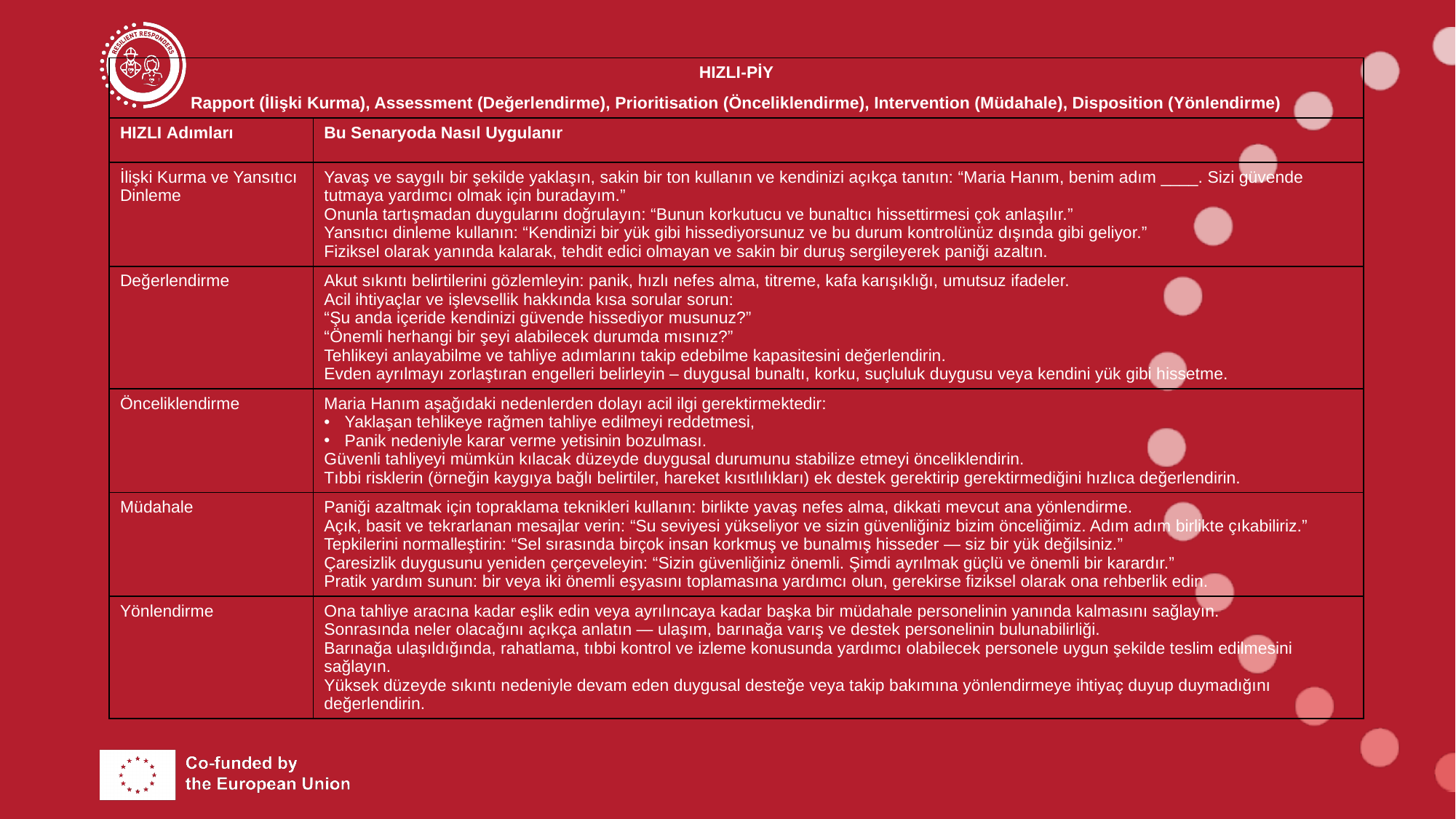

| HIZLI-PİY Rapport (İlişki Kurma), Assessment (Değerlendirme), Prioritisation (Önceliklendirme), Intervention (Müdahale), Disposition (Yönlendirme) |  |
| --- | --- |
| HIZLI Adımları | Bu Senaryoda Nasıl Uygulanır |
| İlişki Kurma ve Yansıtıcı Dinleme | Yavaş ve saygılı bir şekilde yaklaşın, sakin bir ton kullanın ve kendinizi açıkça tanıtın: “Maria Hanım, benim adım \_\_\_\_. Sizi güvende tutmaya yardımcı olmak için buradayım.” Onunla tartışmadan duygularını doğrulayın: “Bunun korkutucu ve bunaltıcı hissettirmesi çok anlaşılır.” Yansıtıcı dinleme kullanın: “Kendinizi bir yük gibi hissediyorsunuz ve bu durum kontrolünüz dışında gibi geliyor.” Fiziksel olarak yanında kalarak, tehdit edici olmayan ve sakin bir duruş sergileyerek paniği azaltın. |
| Değerlendirme | Akut sıkıntı belirtilerini gözlemleyin: panik, hızlı nefes alma, titreme, kafa karışıklığı, umutsuz ifadeler. Acil ihtiyaçlar ve işlevsellik hakkında kısa sorular sorun: “Şu anda içeride kendinizi güvende hissediyor musunuz?” “Önemli herhangi bir şeyi alabilecek durumda mısınız?” Tehlikeyi anlayabilme ve tahliye adımlarını takip edebilme kapasitesini değerlendirin. Evden ayrılmayı zorlaştıran engelleri belirleyin – duygusal bunaltı, korku, suçluluk duygusu veya kendini yük gibi hissetme. |
| Önceliklendirme | Maria Hanım aşağıdaki nedenlerden dolayı acil ilgi gerektirmektedir: Yaklaşan tehlikeye rağmen tahliye edilmeyi reddetmesi, Panik nedeniyle karar verme yetisinin bozulması. Güvenli tahliyeyi mümkün kılacak düzeyde duygusal durumunu stabilize etmeyi önceliklendirin. Tıbbi risklerin (örneğin kaygıya bağlı belirtiler, hareket kısıtlılıkları) ek destek gerektirip gerektirmediğini hızlıca değerlendirin. |
| Müdahale | Paniği azaltmak için topraklama teknikleri kullanın: birlikte yavaş nefes alma, dikkati mevcut ana yönlendirme. Açık, basit ve tekrarlanan mesajlar verin: “Su seviyesi yükseliyor ve sizin güvenliğiniz bizim önceliğimiz. Adım adım birlikte çıkabiliriz.” Tepkilerini normalleştirin: “Sel sırasında birçok insan korkmuş ve bunalmış hisseder — siz bir yük değilsiniz.” Çaresizlik duygusunu yeniden çerçeveleyin: “Sizin güvenliğiniz önemli. Şimdi ayrılmak güçlü ve önemli bir karardır.” Pratik yardım sunun: bir veya iki önemli eşyasını toplamasına yardımcı olun, gerekirse fiziksel olarak ona rehberlik edin. |
| Yönlendirme | Ona tahliye aracına kadar eşlik edin veya ayrılıncaya kadar başka bir müdahale personelinin yanında kalmasını sağlayın. Sonrasında neler olacağını açıkça anlatın — ulaşım, barınağa varış ve destek personelinin bulunabilirliği. Barınağa ulaşıldığında, rahatlama, tıbbi kontrol ve izleme konusunda yardımcı olabilecek personele uygun şekilde teslim edilmesini sağlayın. Yüksek düzeyde sıkıntı nedeniyle devam eden duygusal desteğe veya takip bakımına yönlendirmeye ihtiyaç duyup duymadığını değerlendirin. |